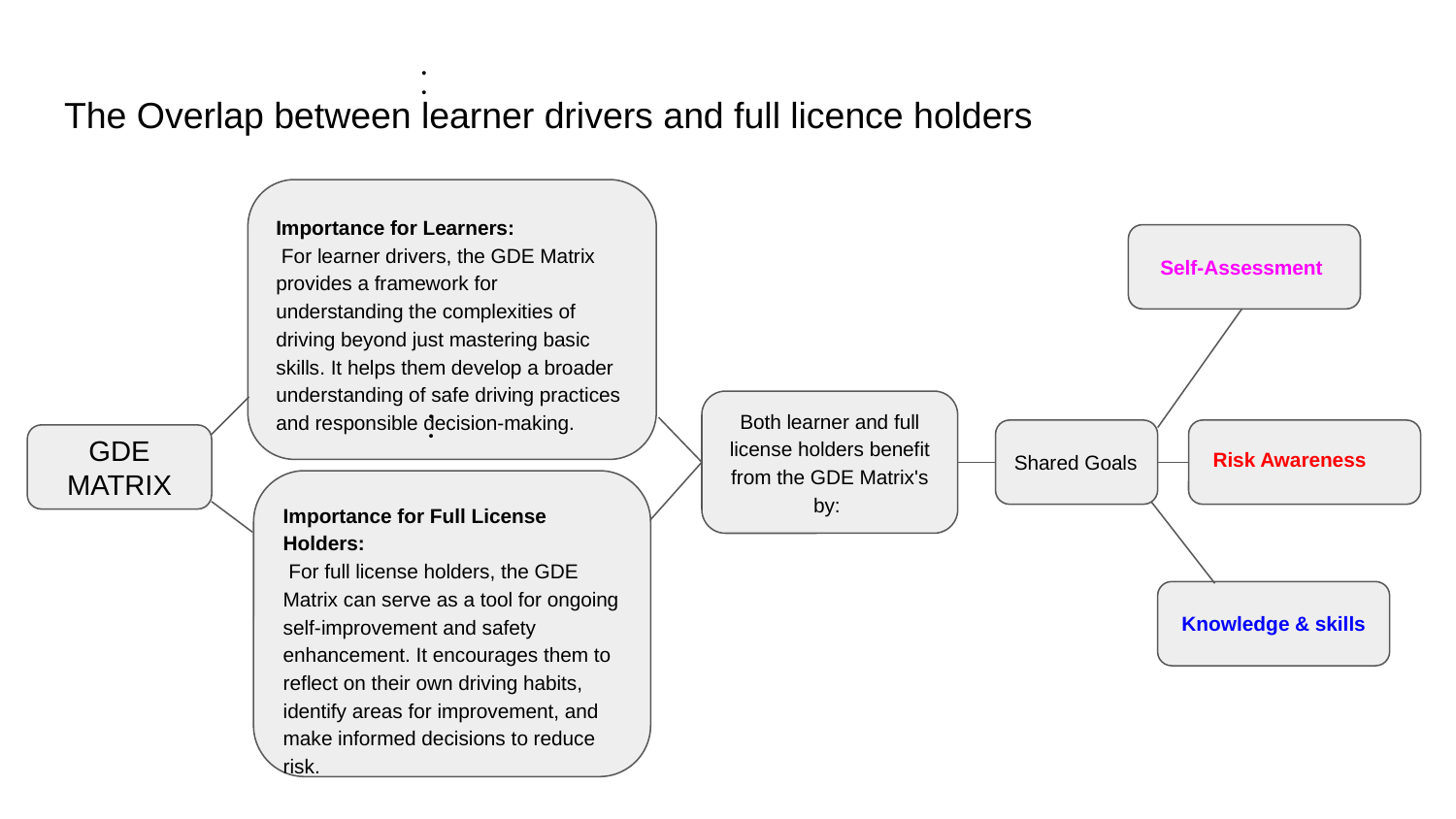

# The Overlap between learner drivers and full licence holders
	•		•

Importance for Learners:
 For learner drivers, the GDE Matrix provides a framework for understanding the complexities of driving beyond just mastering basic skills. It helps them develop a broader understanding of safe driving practices and responsible decision-making.

Self-Assessment

Both learner and full license holders benefit from the GDE Matrix's by:

Shared Goals

 Risk Awareness

GDE MATRIX
	•		•

Importance for Full License Holders:
 For full license holders, the GDE Matrix can serve as a tool for ongoing self-improvement and safety enhancement. It encourages them to reflect on their own driving habits, identify areas for improvement, and make informed decisions to reduce risk.

 Knowledge & skills